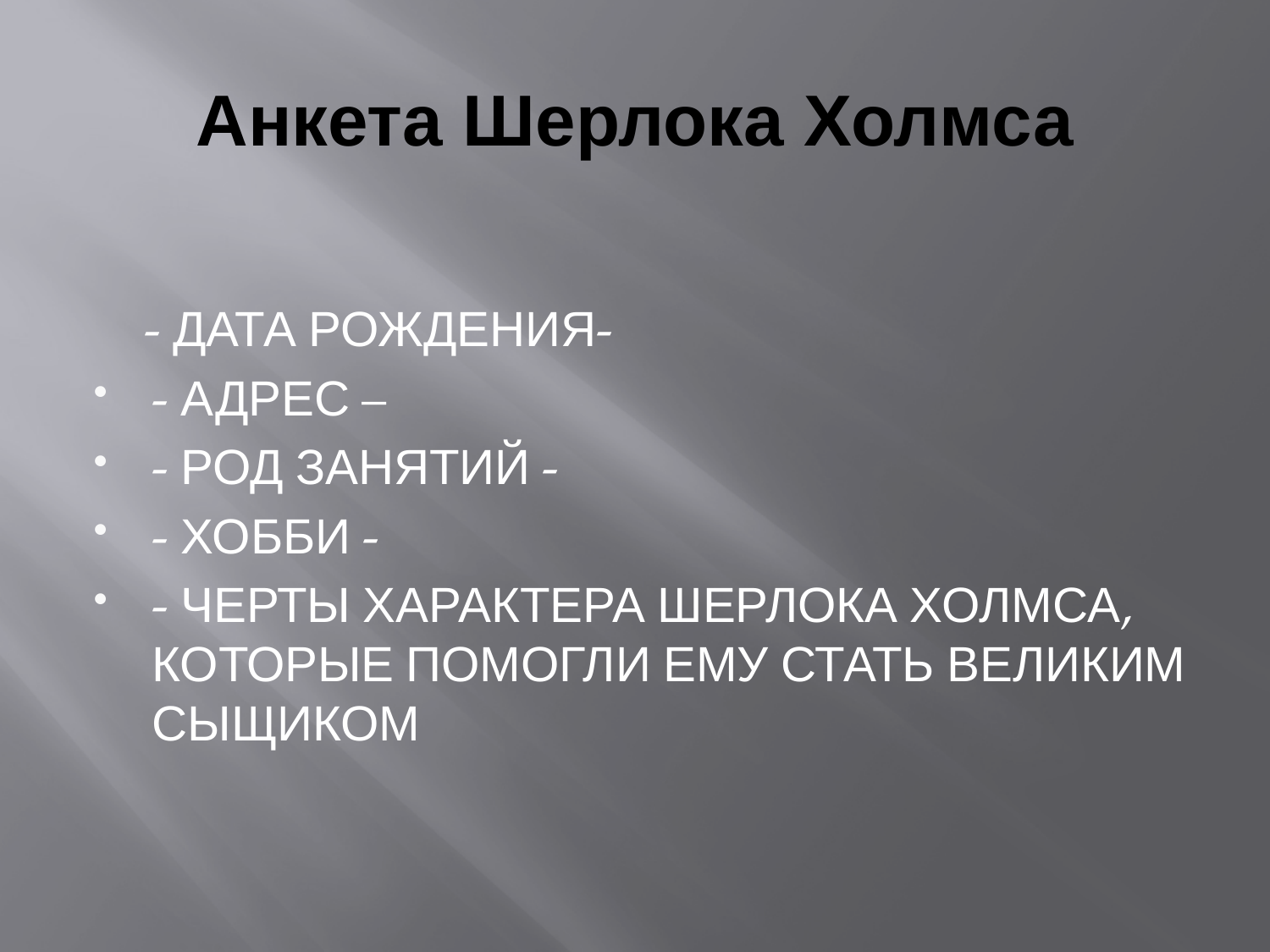

# Анкета Шерлока Холмса

    - ДАТА РОЖДЕНИЯ-
- АДРЕС –
- РОД ЗАНЯТИЙ -
- ХОББИ -
- ЧЕРТЫ ХАРАКТЕРА ШЕРЛОКА ХОЛМСА, КОТОРЫЕ ПОМОГЛИ ЕМУ СТАТЬ ВЕЛИКИМ СЫЩИКОМ